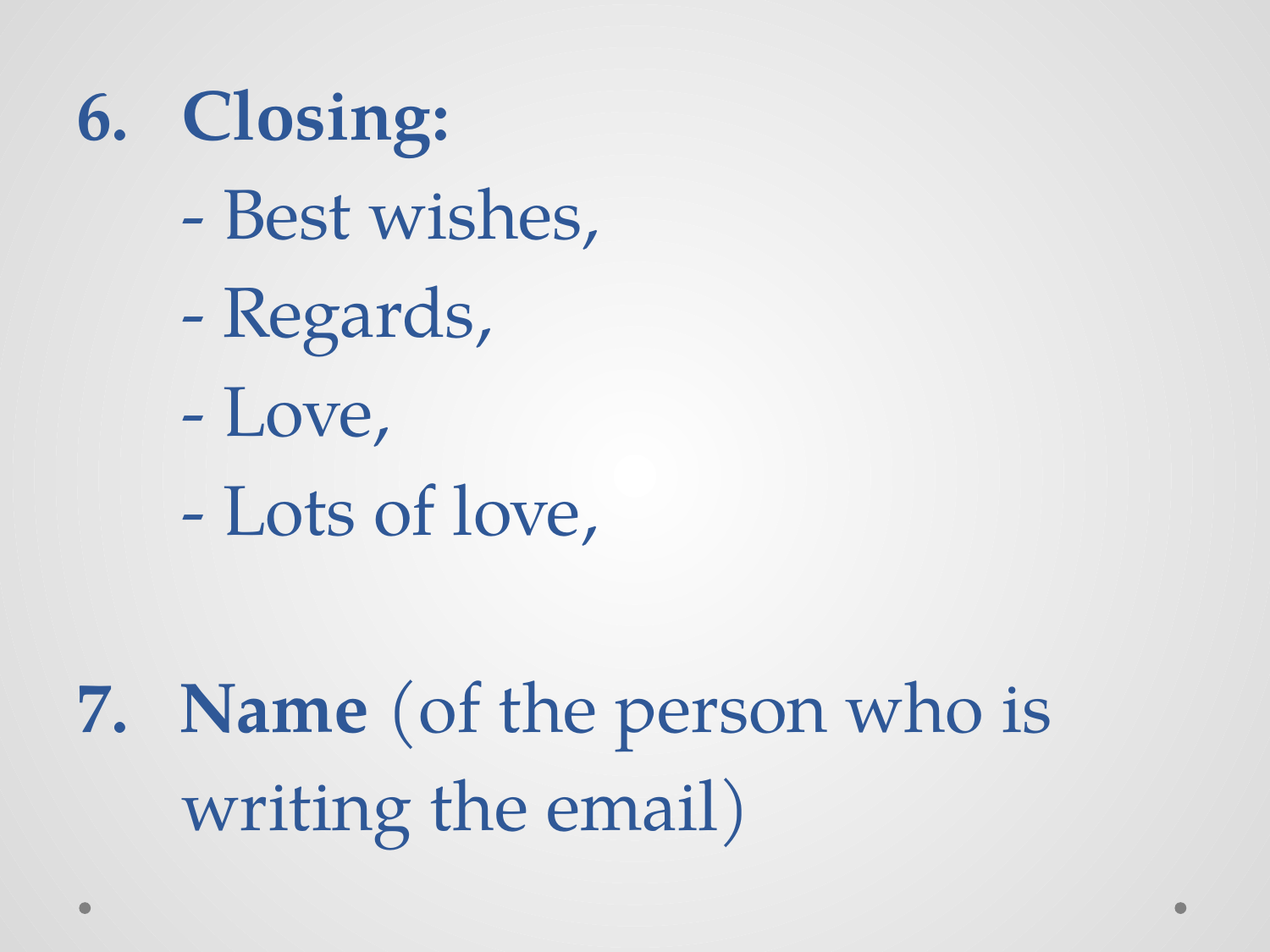

6.   Closing:
      - Best wishes,
      - Regards,
      - Love,
      - Lots of love,

Name (of the person who is
      writing the email)